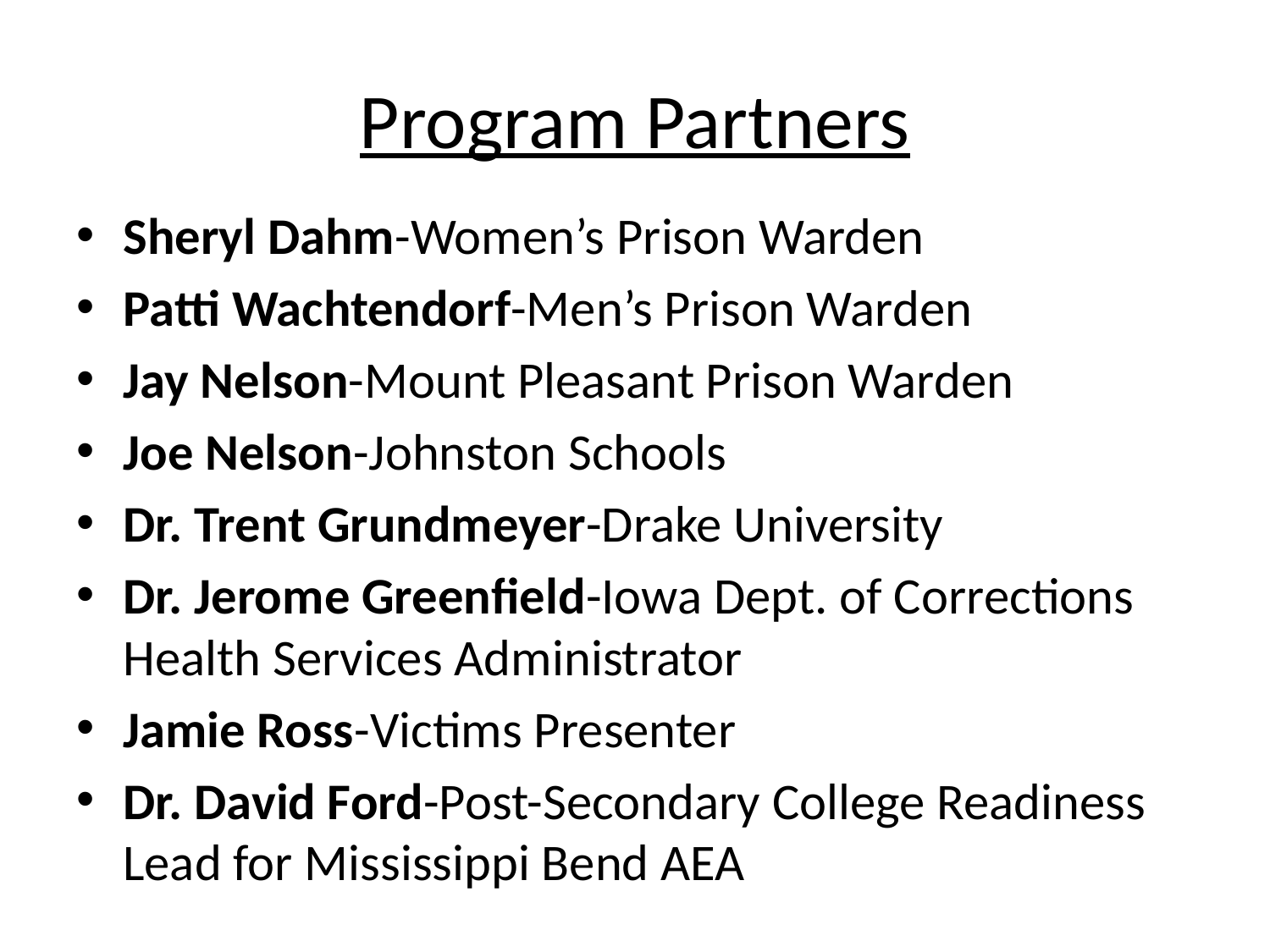

# Program Partners
Sheryl Dahm-Women’s Prison Warden
Patti Wachtendorf-Men’s Prison Warden
Jay Nelson-Mount Pleasant Prison Warden
Joe Nelson-Johnston Schools
Dr. Trent Grundmeyer-Drake University
Dr. Jerome Greenfield-Iowa Dept. of Corrections Health Services Administrator
Jamie Ross-Victims Presenter
Dr. David Ford-Post-Secondary College Readiness Lead for Mississippi Bend AEA